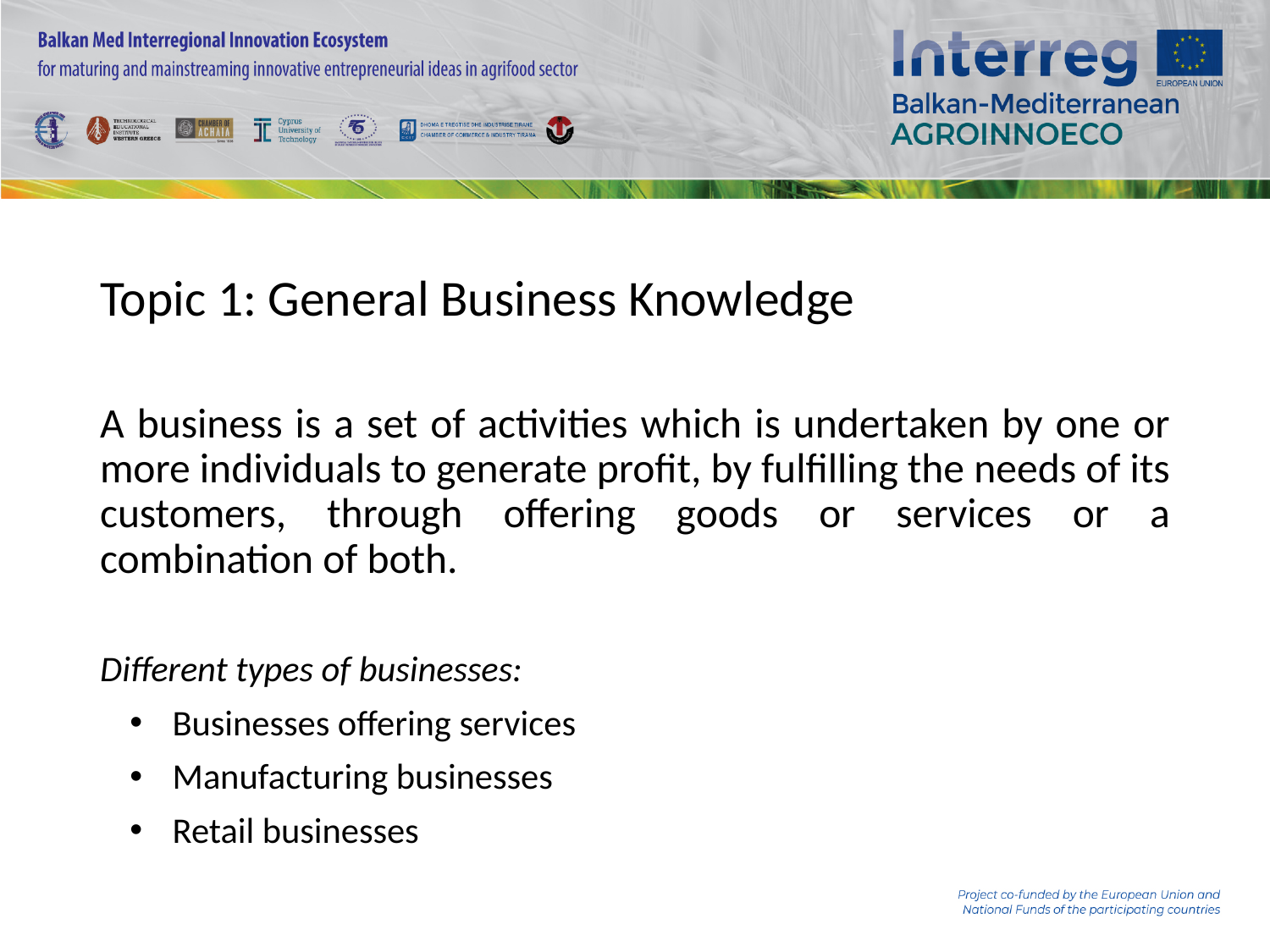

# Topic 1: General Business Knowledge
A business is a set of activities which is undertaken by one or more individuals to generate profit, by fulfilling the needs of its customers, through offering goods or services or a combination of both.

Different types of businesses:
Businesses offering services
Manufacturing businesses
Retail businesses